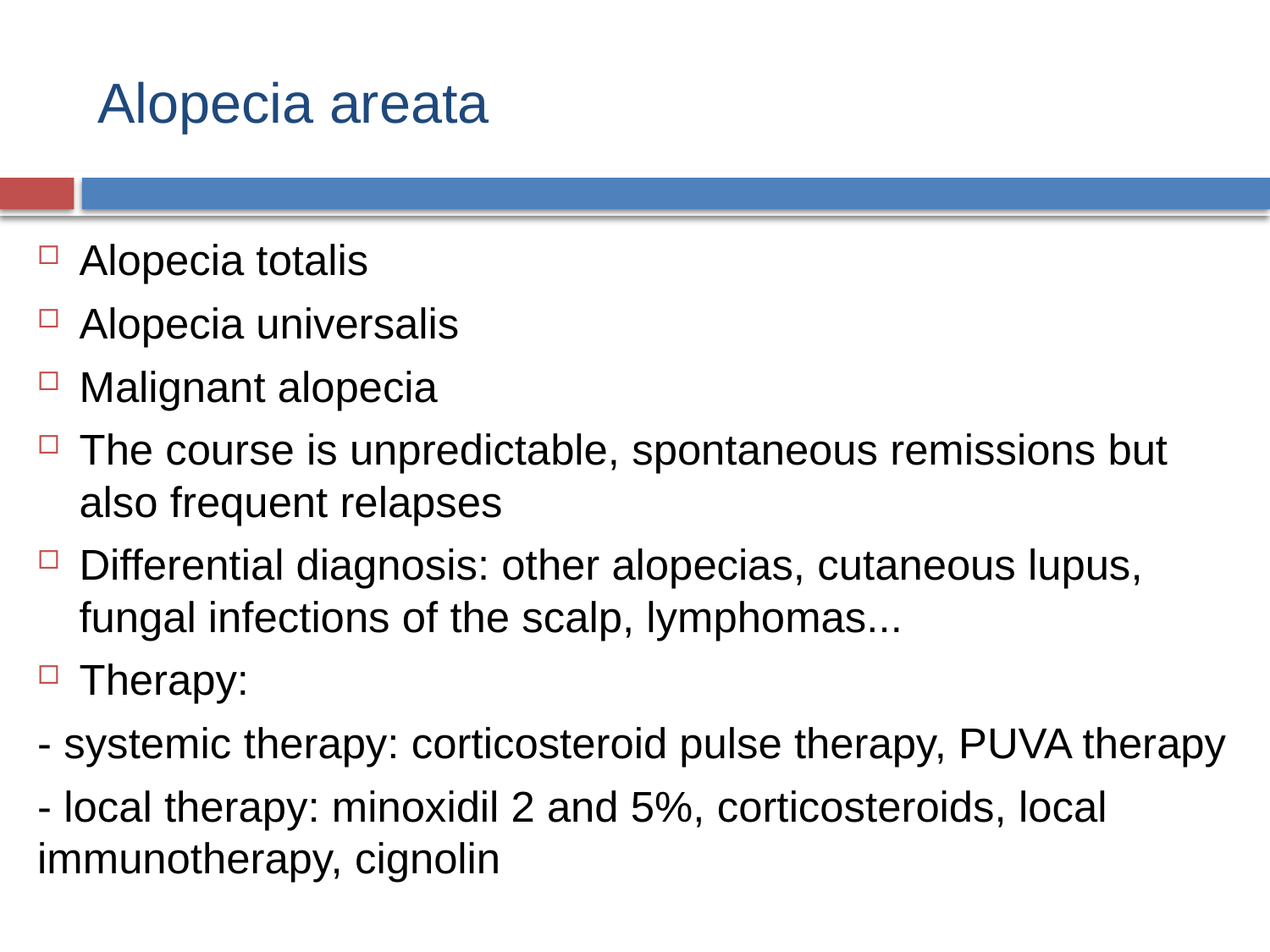

# Alopecia areata
Alopecia totalis
Alopecia universalis
Malignant alopecia
The course is unpredictable, spontaneous remissions but also frequent relapses
Differential diagnosis: other alopecias, cutaneous lupus, fungal infections of the scalp, lymphomas...
Therapy:
- systemic therapy: corticosteroid pulse therapy, PUVA therapy
- local therapy: minoxidil 2 and 5%, corticosteroids, local immunotherapy, cignolin